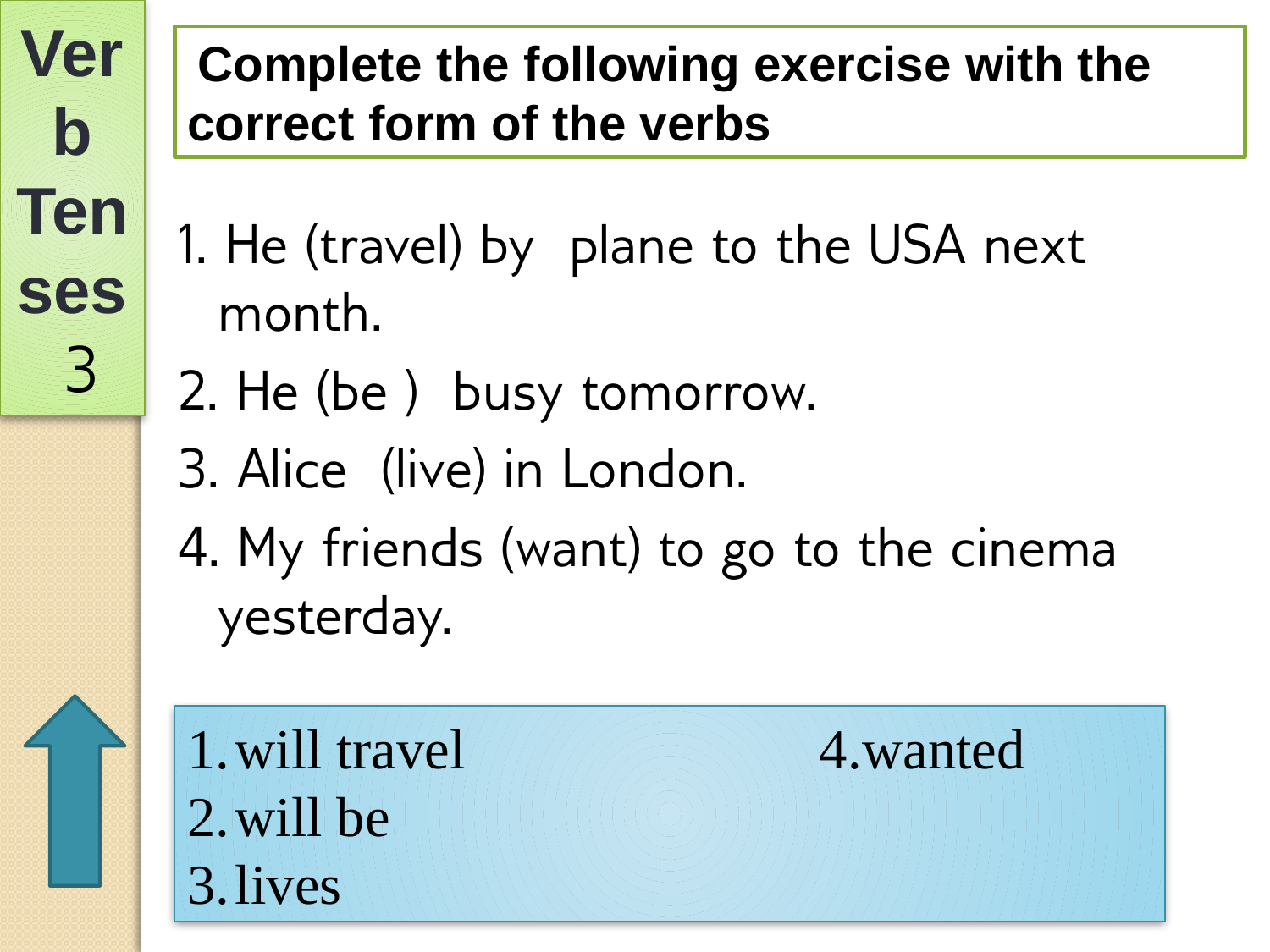

# Verb Tenses 3
 Complete the following exercise with the correct form of the verbs
1. He (travel) by  plane to the USA next  month.
2. He (be )  busy tomorrow.
3. Alice  (live) in London.
4. My friends (want) to go to the cinema yesterday.

will travel                         4.wanted
will be
lives